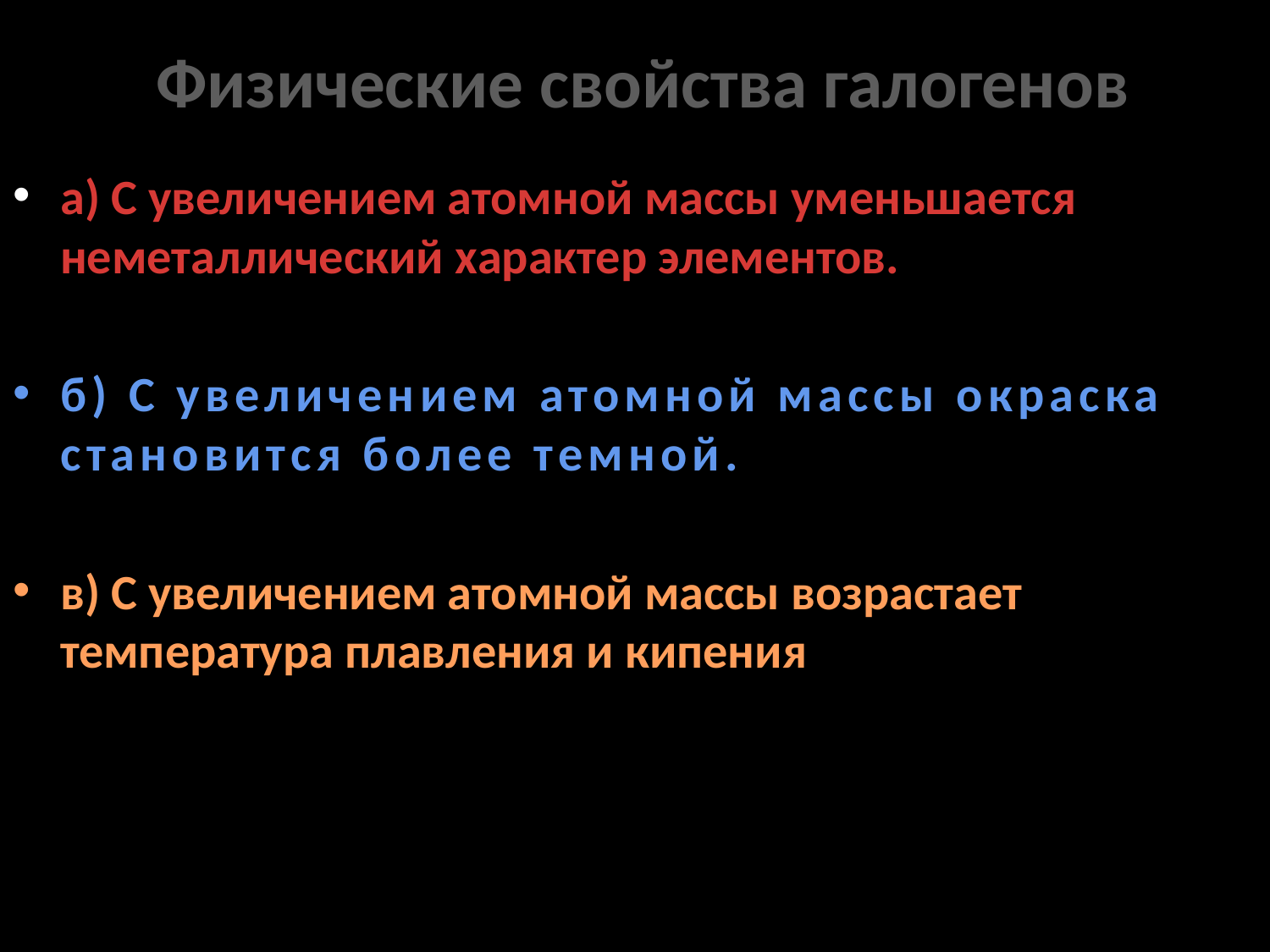

# Физические свойства галогенов
а) C увеличением атомной массы уменьшается неметаллический характер элементов.

б) С увеличением атомной массы окраска становится более темной.

в) С увеличением атомной массы возрастает температура плавления и кипения